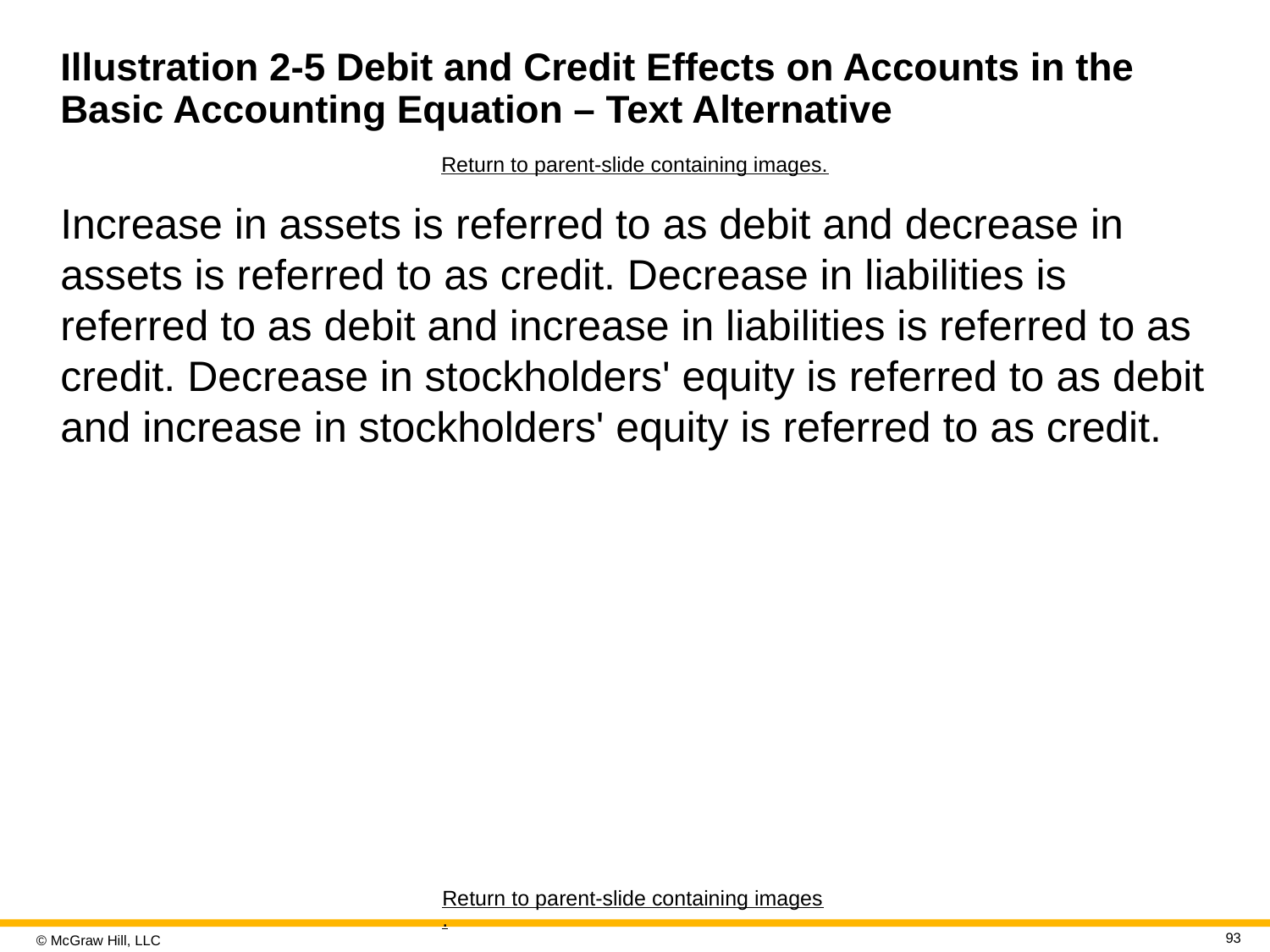

# Illustration 2-5 Debit and Credit Effects on Accounts in the Basic Accounting Equation – Text Alternative
Return to parent-slide containing images.
Increase in assets is referred to as debit and decrease in assets is referred to as credit. Decrease in liabilities is referred to as debit and increase in liabilities is referred to as credit. Decrease in stockholders' equity is referred to as debit and increase in stockholders' equity is referred to as credit.
Return to parent-slide containing images.
93